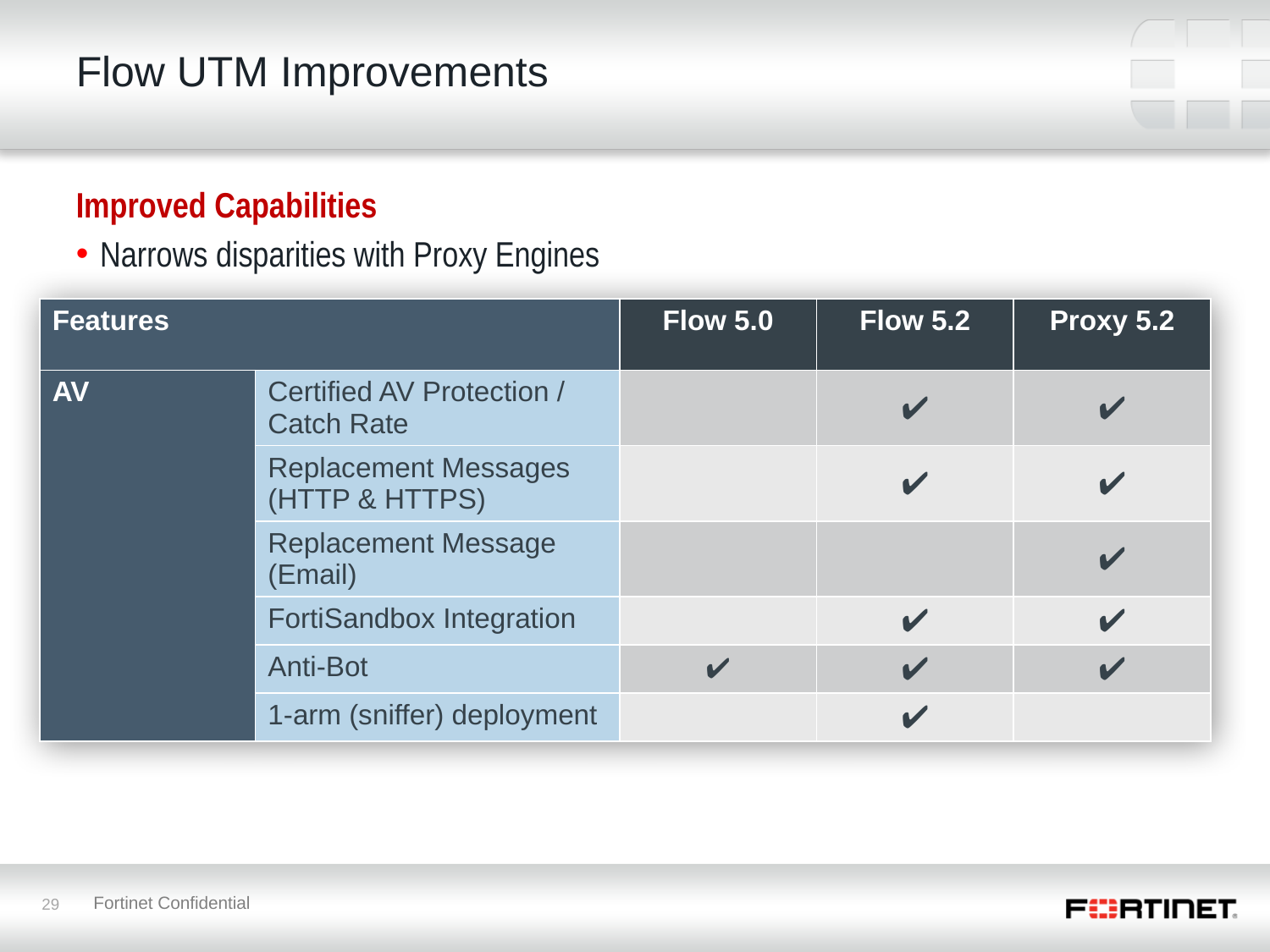

# Flow UTM Improvements
Improved Capabilities
Narrows disparities with Proxy Engines
| Features |  | Flow 5.0 | Flow 5.2 | Proxy 5.2 |
| --- | --- | --- | --- | --- |
| AV | Certified AV Protection / Catch Rate |  | ✔ | ✔ |
|  | Replacement Messages (HTTP & HTTPS) |  | ✔ | ✔ |
|  | Replacement Message (Email) |  |  | ✔ |
|  | FortiSandbox Integration |  | ✔ | ✔ |
|  | Anti-Bot | ✔ | ✔ | ✔ |
|  | 1-arm (sniffer) deployment |  | ✔ |  |